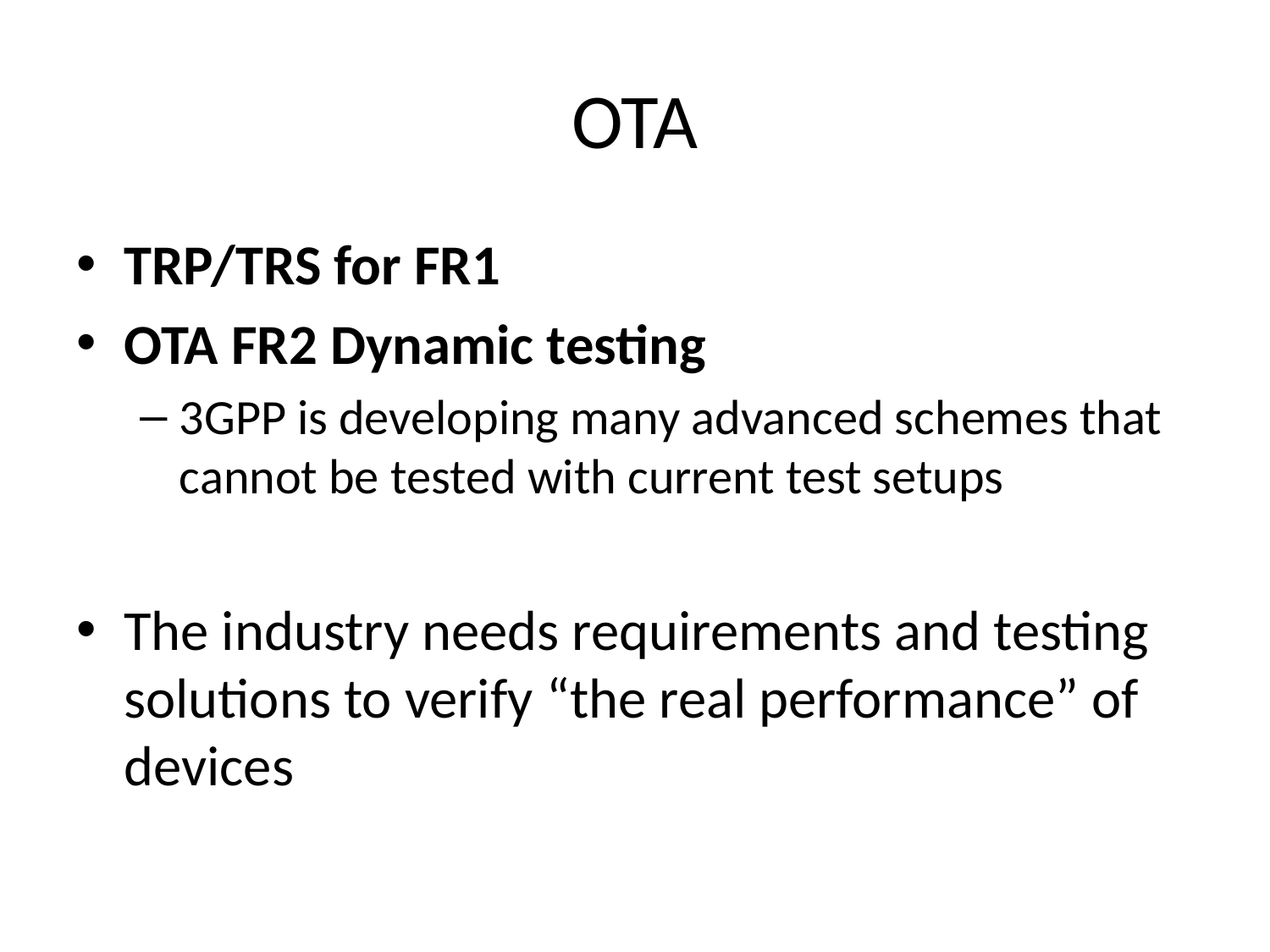

# OTA
TRP/TRS for FR1
OTA FR2 Dynamic testing
3GPP is developing many advanced schemes that cannot be tested with current test setups

The industry needs requirements and testing solutions to verify “the real performance” of devices